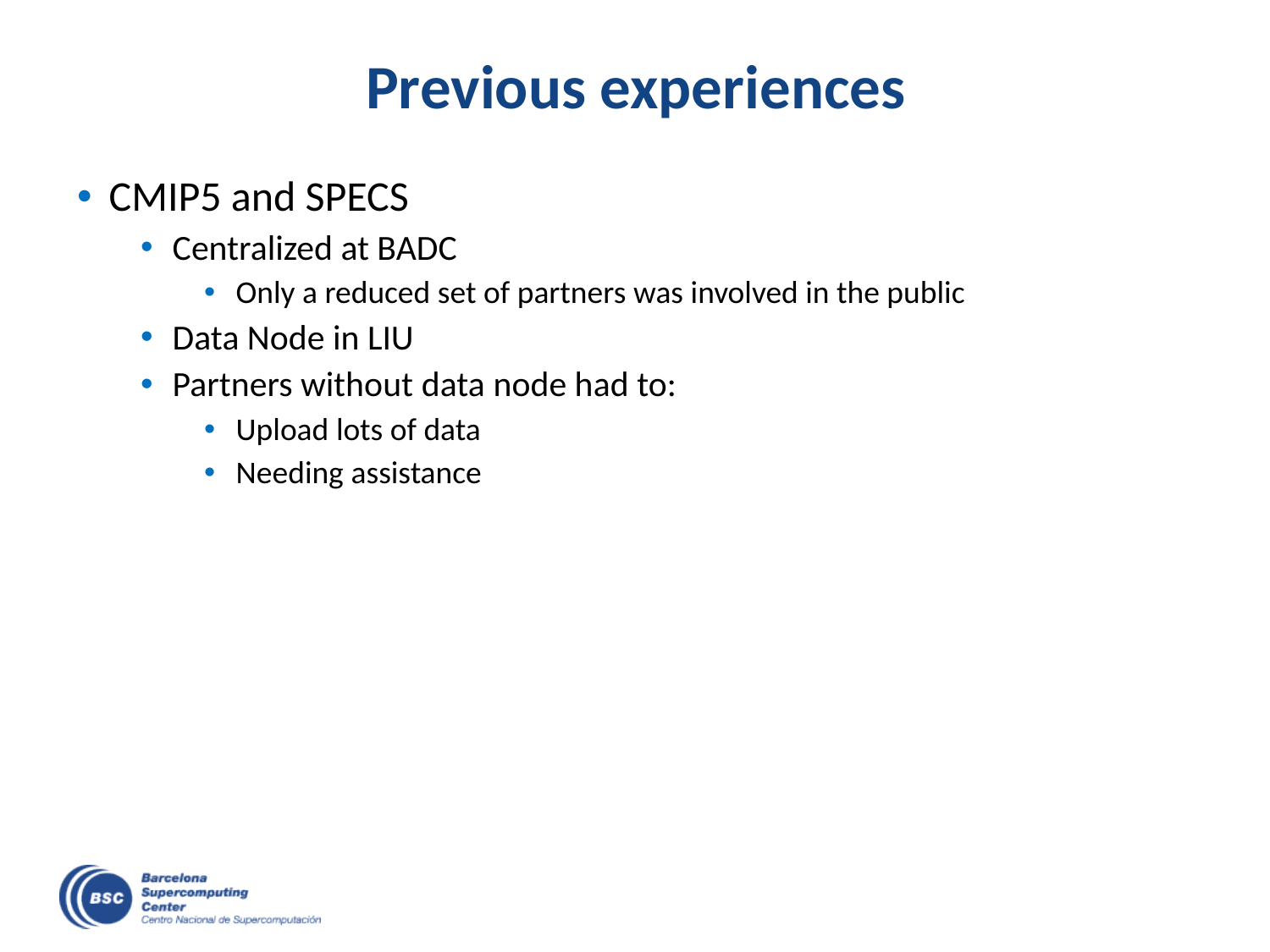

# Previous experiences
CMIP5 and SPECS
Centralized at BADC
Only a reduced set of partners was involved in the public
Data Node in LIU
Partners without data node had to:
Upload lots of data
Needing assistance